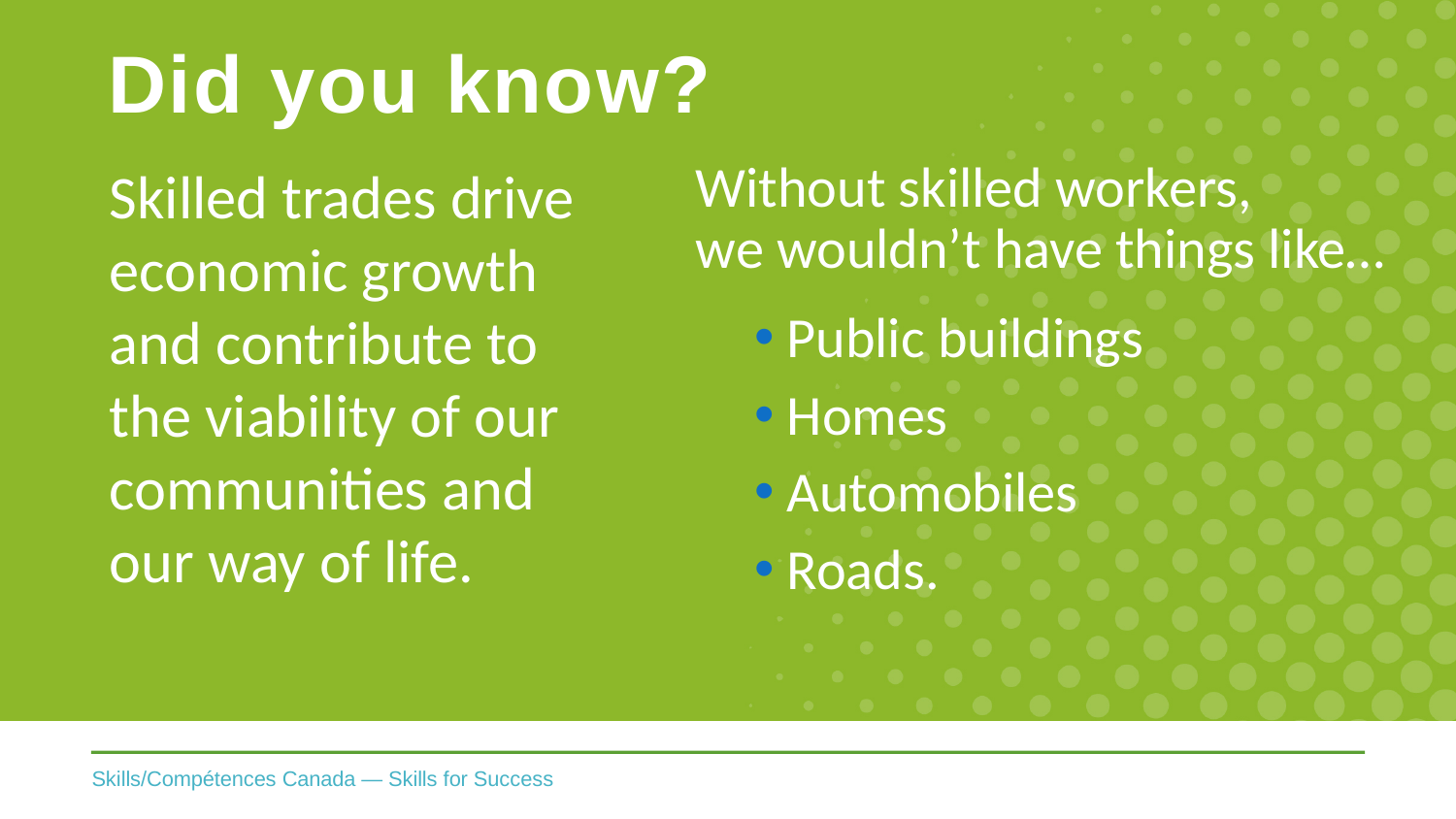

# Did you know?
Skilled trades drive economic growth and contribute to the viability of our communities and our way of life.

Without skilled workers,
we wouldn’t have things like…
Public buildings
Homes
Automobiles
Roads.